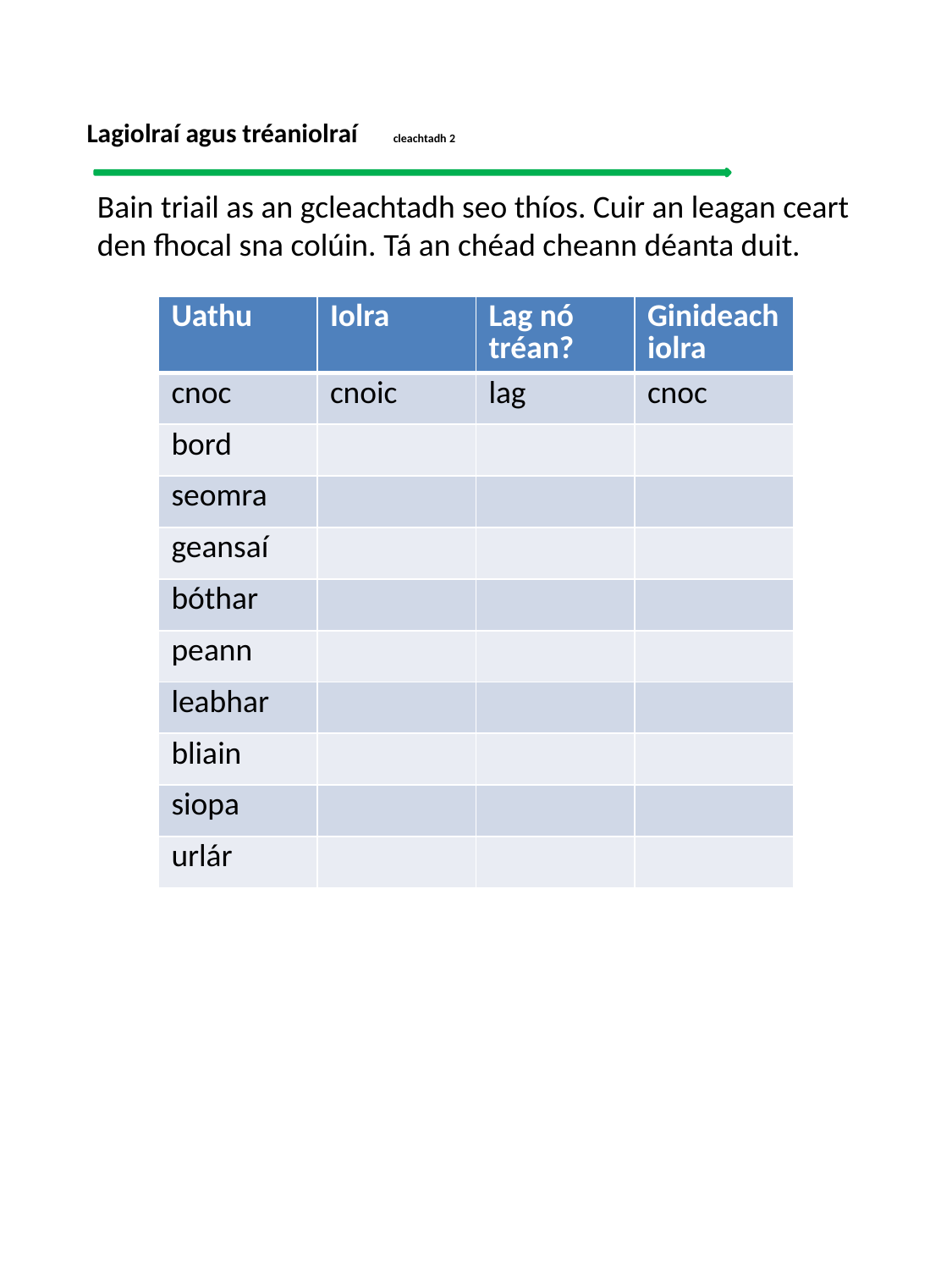

# Lagiolraí agus tréaniolraí      cleachtadh 2

Bain triail as an gcleachtadh seo thíos. Cuir an leagan ceart den fhocal sna colúin. Tá an chéad cheann déanta duit.

| Uathu | Iolra | Lag nó tréan? | Ginideach iolra |
| --- | --- | --- | --- |
| cnoc | cnoic | lag | cnoc |
| bord |  |  |  |
| seomra |  |  |  |
| geansaí |  |  |  |
| bóthar |  |  |  |
| peann |  |  |  |
| leabhar |  |  |  |
| bliain |  |  |  |
| siopa |  |  |  |
| urlár |  |  |  |